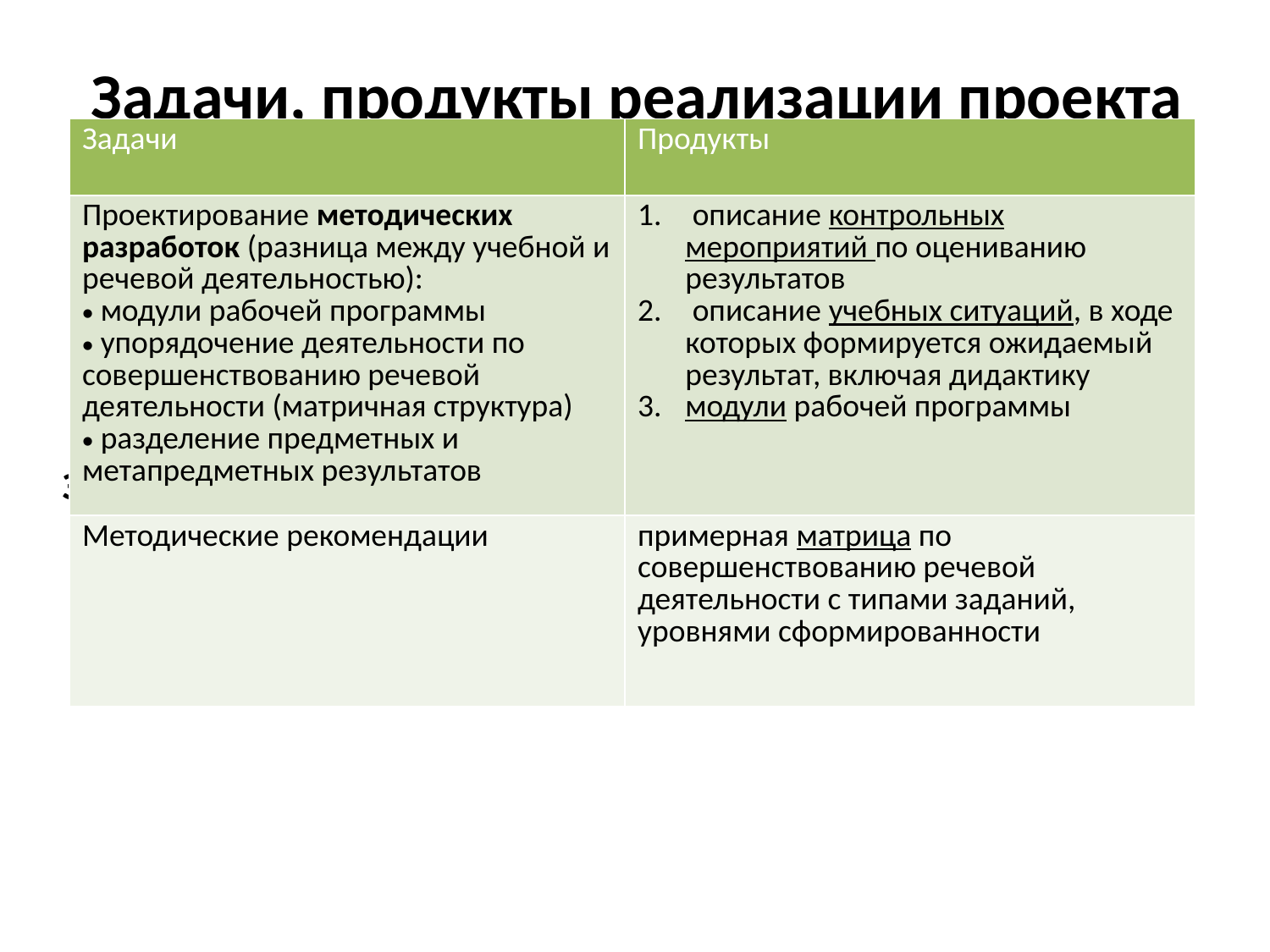

# Задачи, продукты реализации проекта
| Задачи | Продукты |
| --- | --- |
| Проектирование методических разработок (разница между учебной и речевой деятельностью): модули рабочей программы упорядочение деятельности по совершенствованию речевой деятельности (матричная структура) разделение предметных и метапредметных результатов | описание контрольных мероприятий по оцениванию результатов описание учебных ситуаций, в ходе которых формируется ожидаемый результат, включая дидактику модули рабочей программы |
| Методические рекомендации | примерная матрица по совершенствованию речевой деятельности с типами заданий, уровнями сформированности |

Задачи: